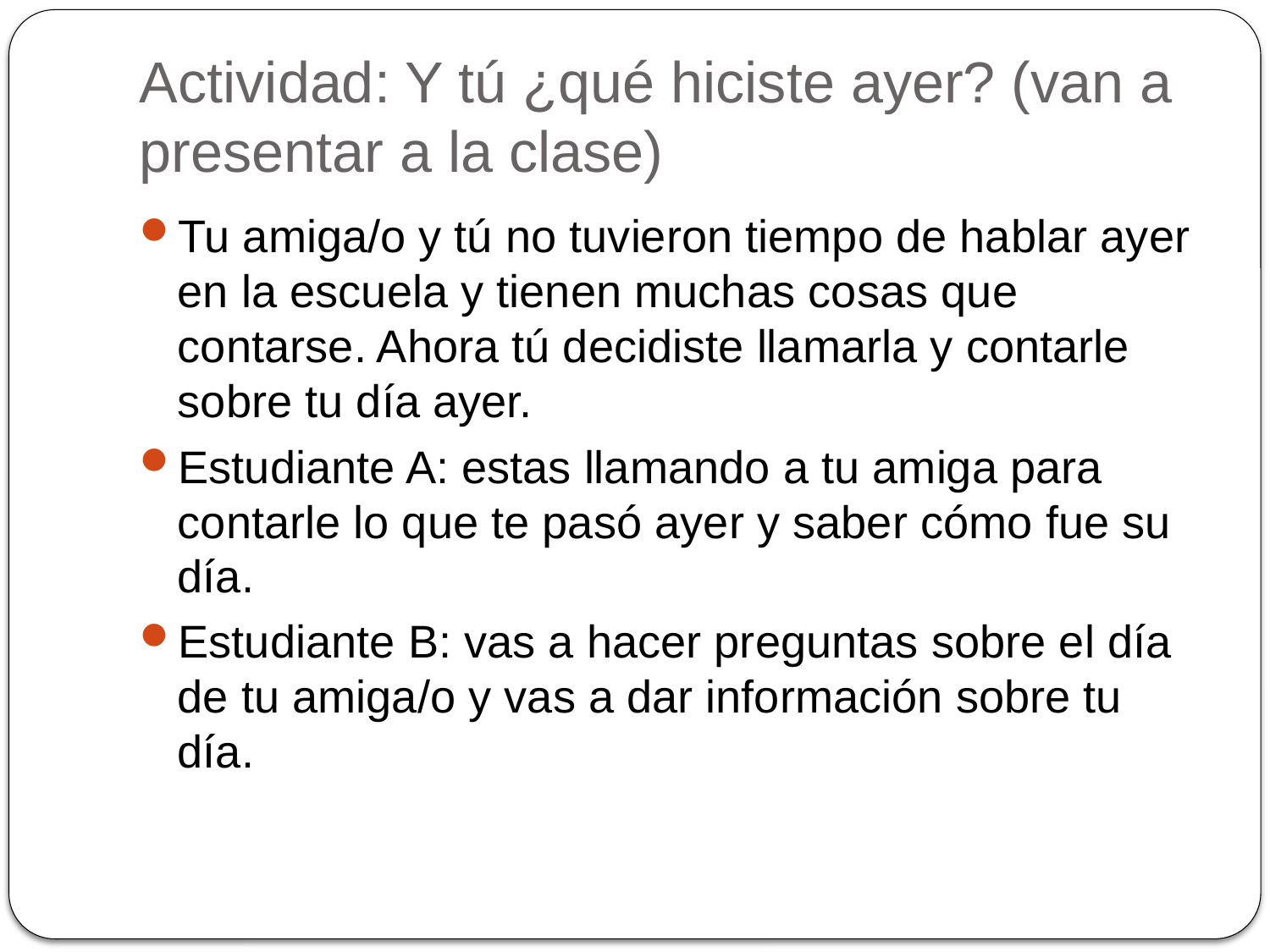

# Actividad: Y tú ¿qué hiciste ayer? (van a presentar a la clase)
Tu amiga/o y tú no tuvieron tiempo de hablar ayer en la escuela y tienen muchas cosas que contarse. Ahora tú decidiste llamarla y contarle sobre tu día ayer.
Estudiante A: estas llamando a tu amiga para contarle lo que te pasó ayer y saber cómo fue su día.
Estudiante B: vas a hacer preguntas sobre el día de tu amiga/o y vas a dar información sobre tu día.